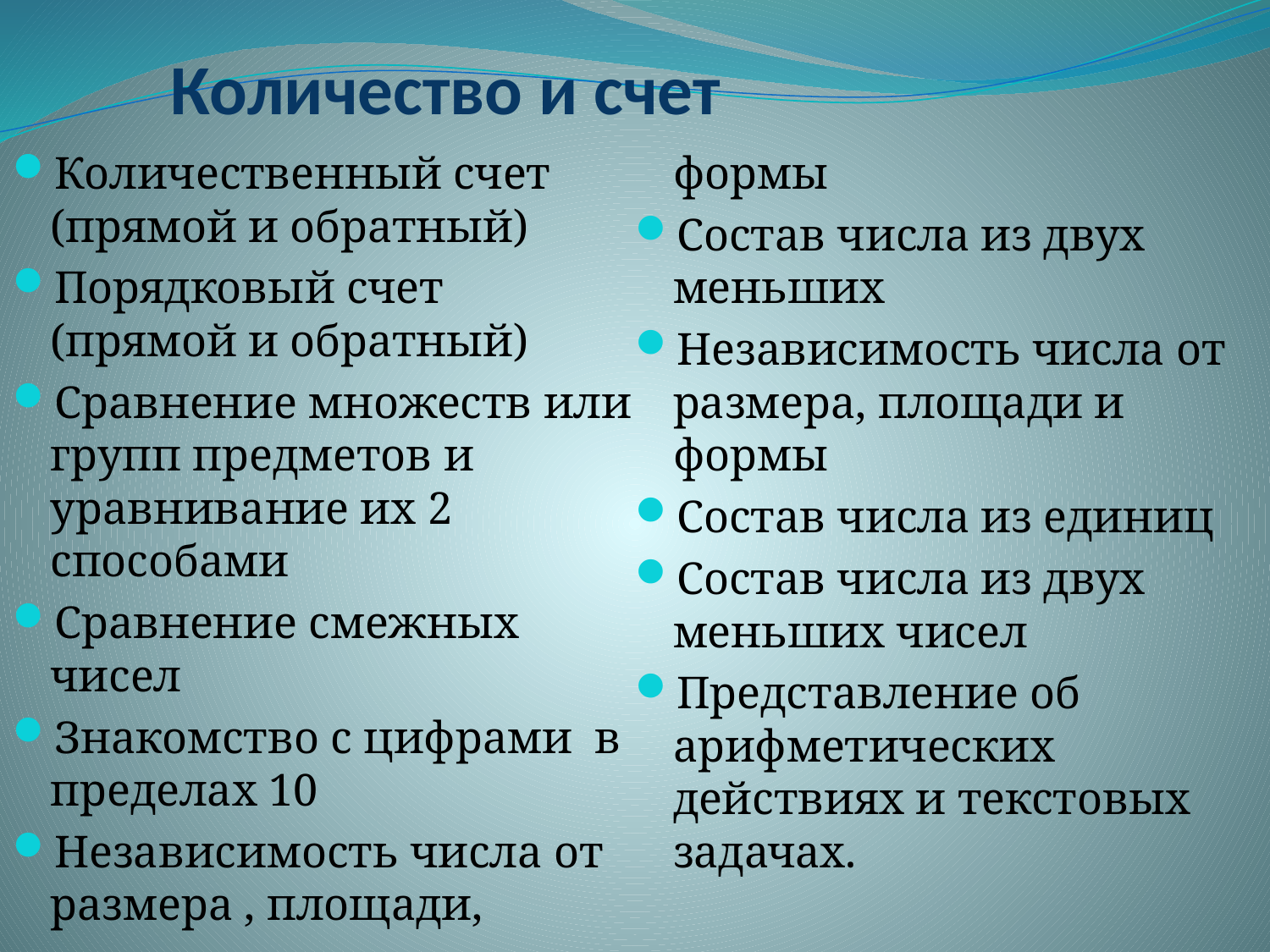

# Количество и счет
Количественный счет (прямой и обратный)
Порядковый счет (прямой и обратный)
Сравнение множеств или групп предметов и уравнивание их 2 способами
Сравнение смежных чисел
Знакомство с цифрами  в пределах 10
Независимость числа от размера , площади, формы
Состав числа из двух меньших
Независимость числа от размера, площади и формы
Состав числа из единиц
Состав числа из двух меньших чисел
Представление об арифметических действиях и текстовых задачах.